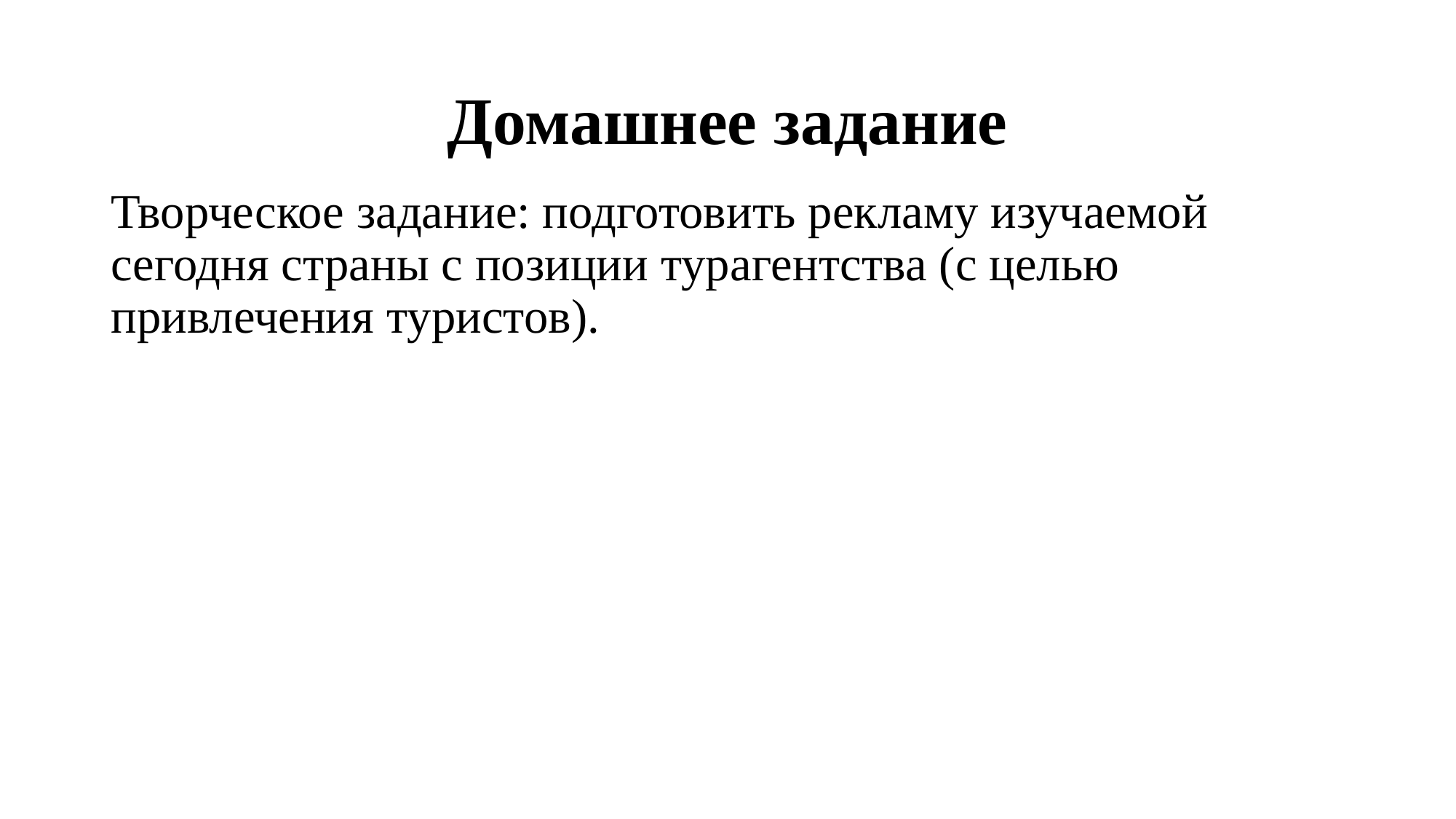

# Домашнее задание
Творческое задание: подготовить рекламу изучаемой сегодня страны с позиции турагентства (с целью привлечения туристов).